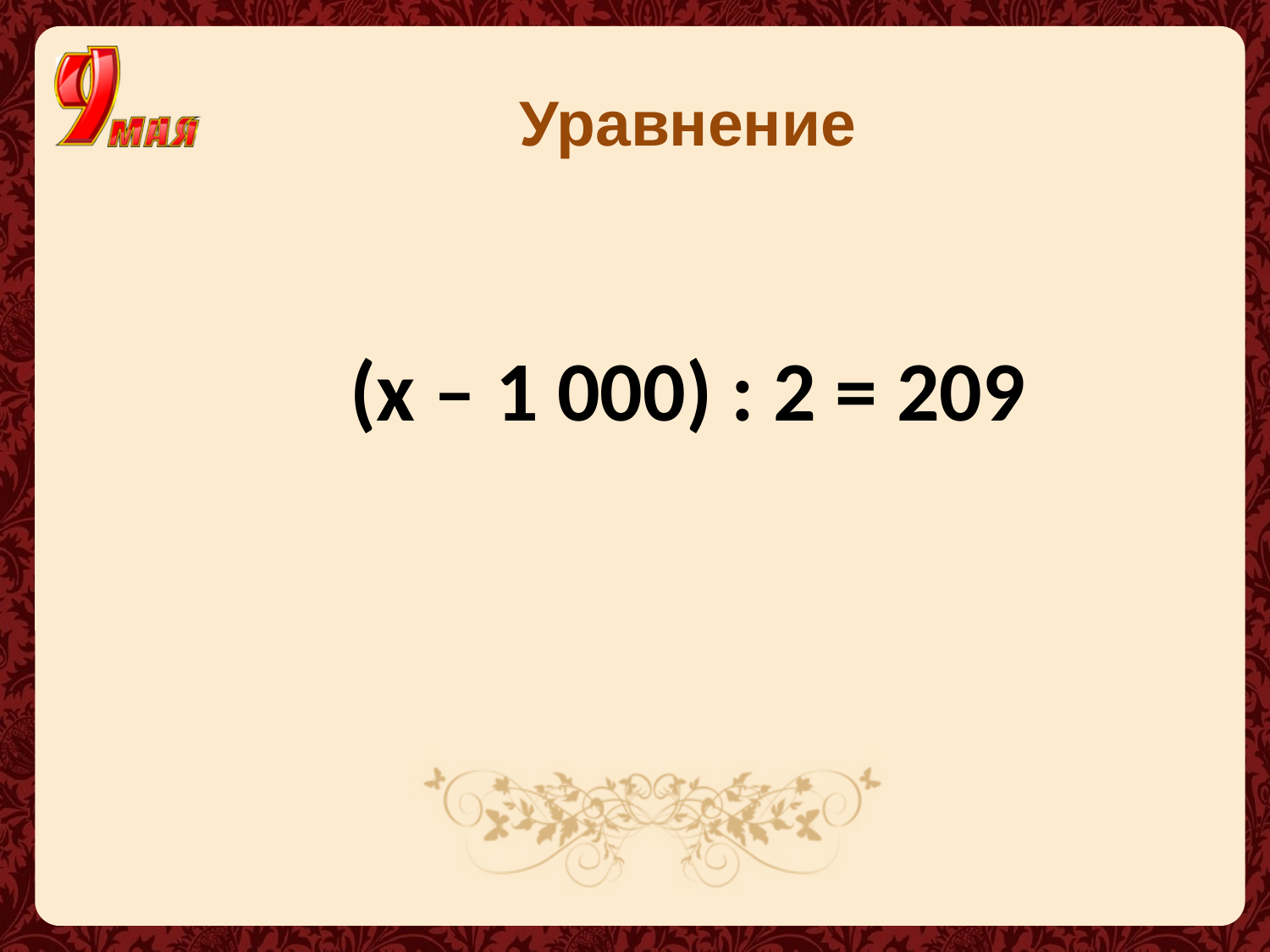

Уравнение

(х – 1 000) : 2 = 209